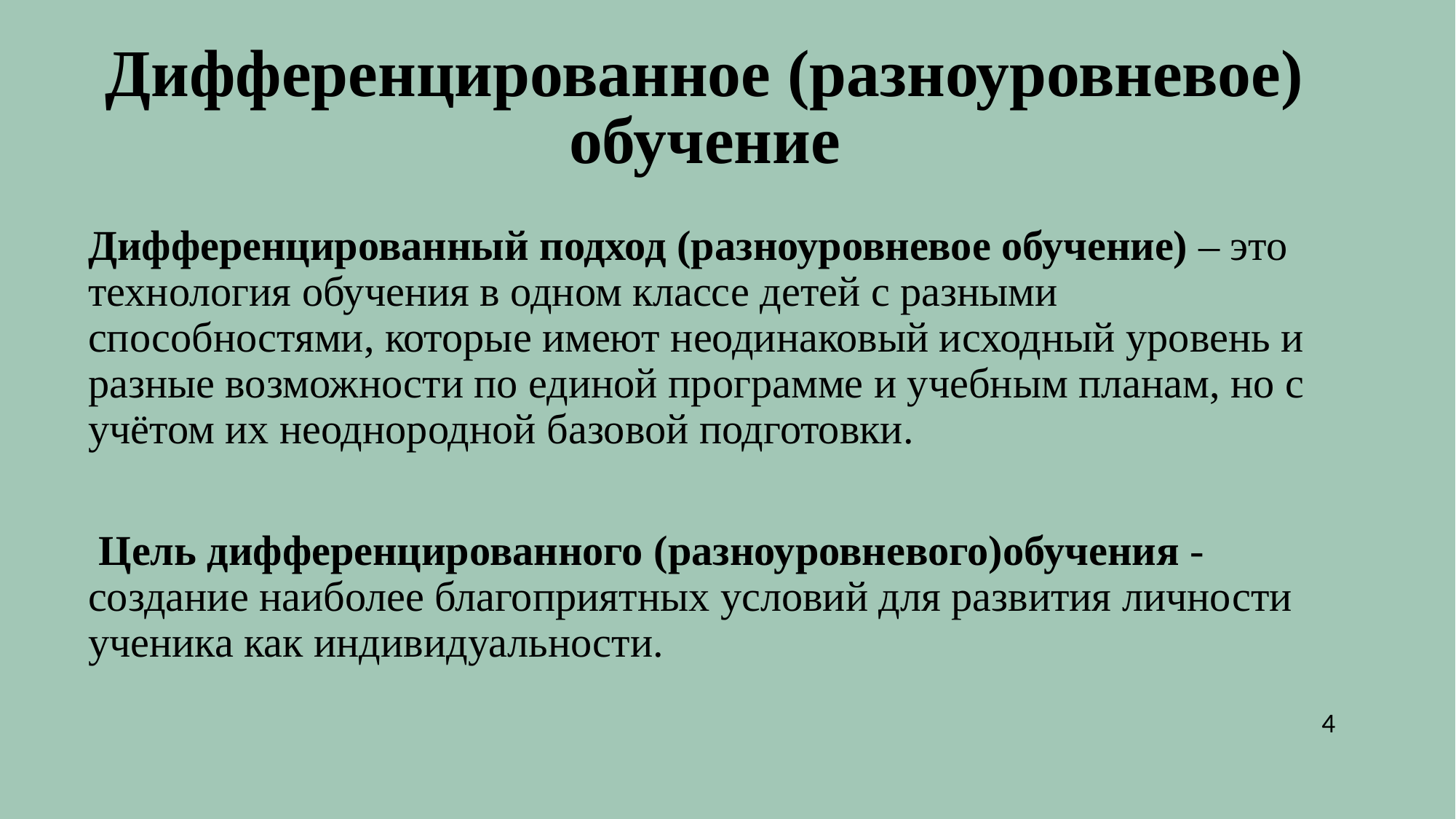

# Дифференцированное (разноуровневое) обучение
Дифференцированный подход (разноуровневое обучение) – это технология обучения в одном классе детей с разными способностями, которые имеют неодинаковый исходный уровень и разные возможности по единой программе и учебным планам, но с учётом их неоднородной базовой подготовки.

 Цель дифференцированного (разноуровневого)обучения - создание наиболее благоприятных условий для развития личности ученика как индивидуальности.
4